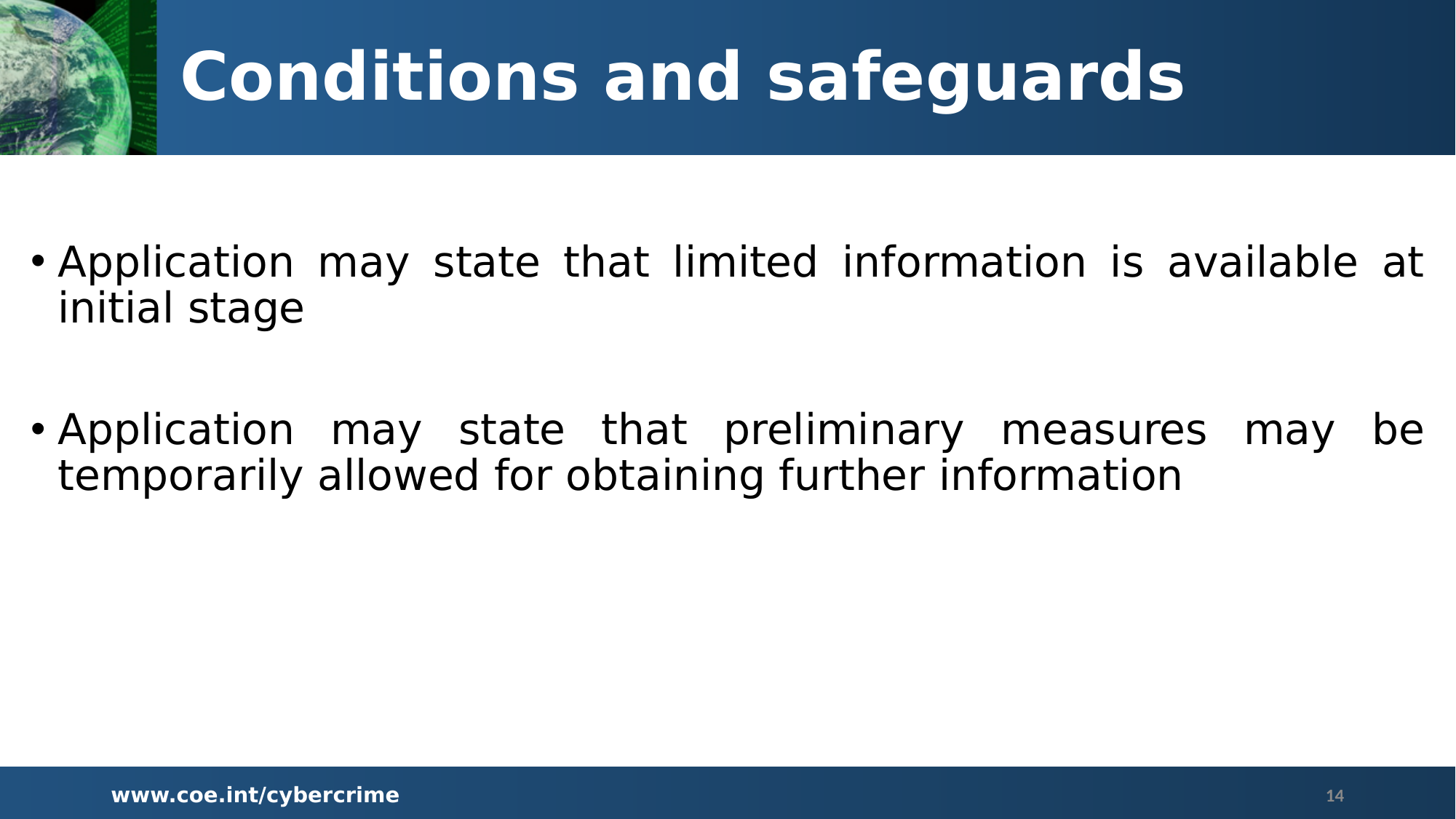

Conditions and safeguards

Application may state that limited information is available at initial stage

Application may state that preliminary measures may be temporarily allowed for obtaining further information

www.coe.int/cybercrime
14